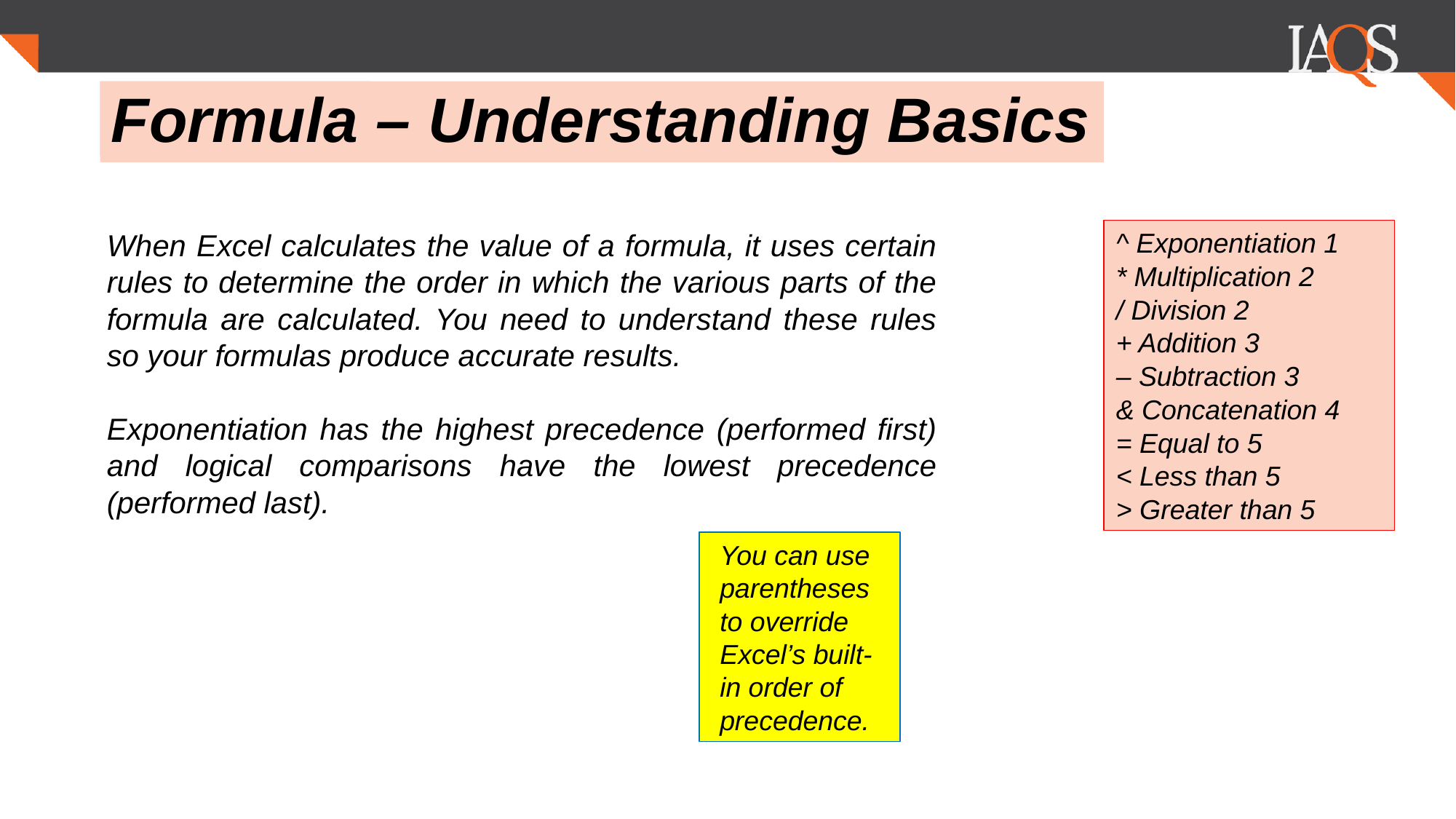

.
# Formula – Understanding Basics

When Excel calculates the value of a formula, it uses certain rules to determine the order in which the various parts of the formula are calculated. You need to understand these rules so your formulas produce accurate results.

Exponentiation has the highest precedence (performed first) and logical comparisons have the lowest precedence (performed last).
^ Exponentiation 1
* Multiplication 2
/ Division 2
+ Addition 3
– Subtraction 3
& Concatenation 4
= Equal to 5
< Less than 5
> Greater than 5
You can use parentheses to override Excel’s built-in order of precedence.